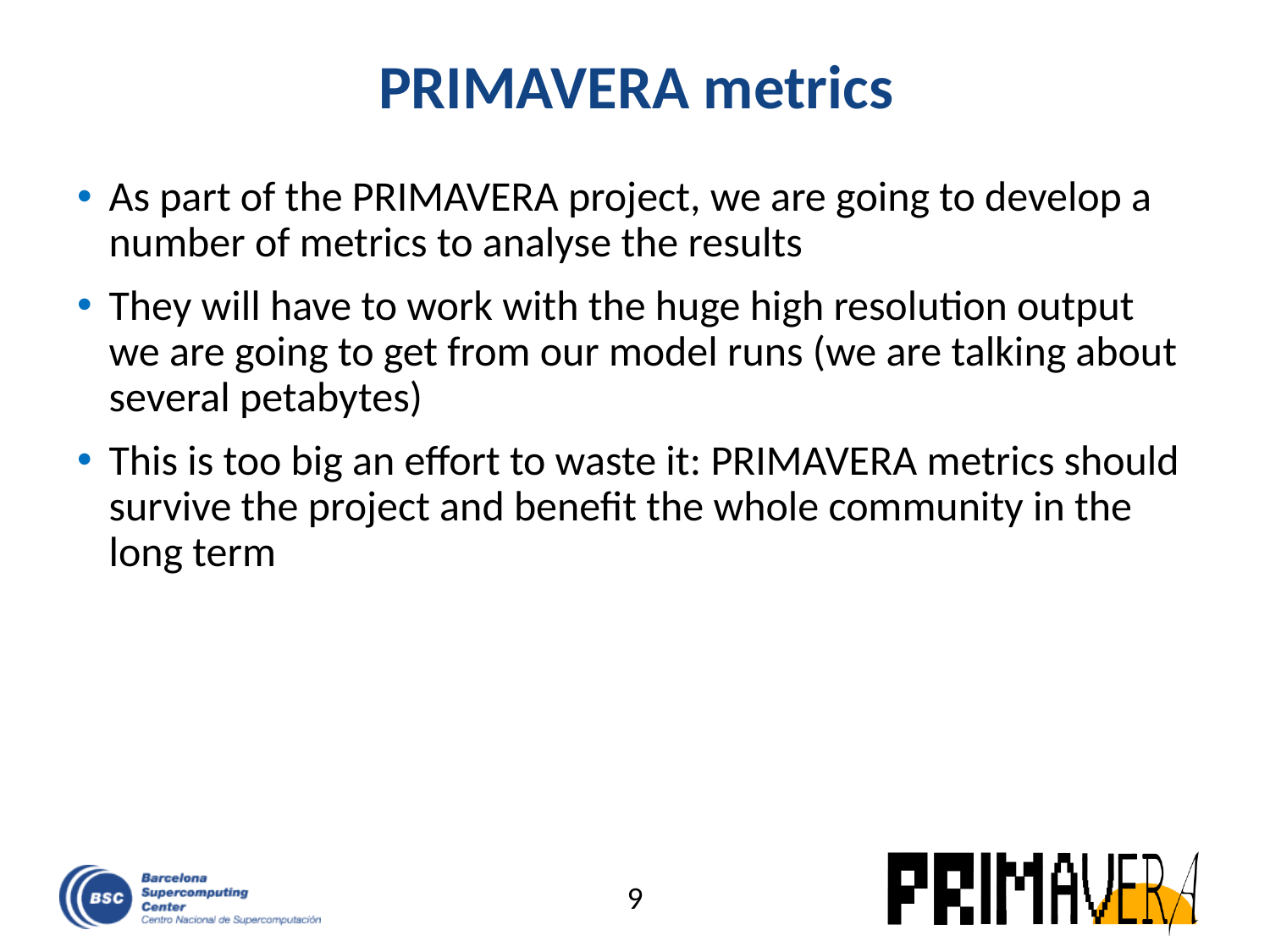

# PRIMAVERA metrics
As part of the PRIMAVERA project, we are going to develop a number of metrics to analyse the results
They will have to work with the huge high resolution output we are going to get from our model runs (we are talking about several petabytes)
This is too big an effort to waste it: PRIMAVERA metrics should survive the project and benefit the whole community in the long term